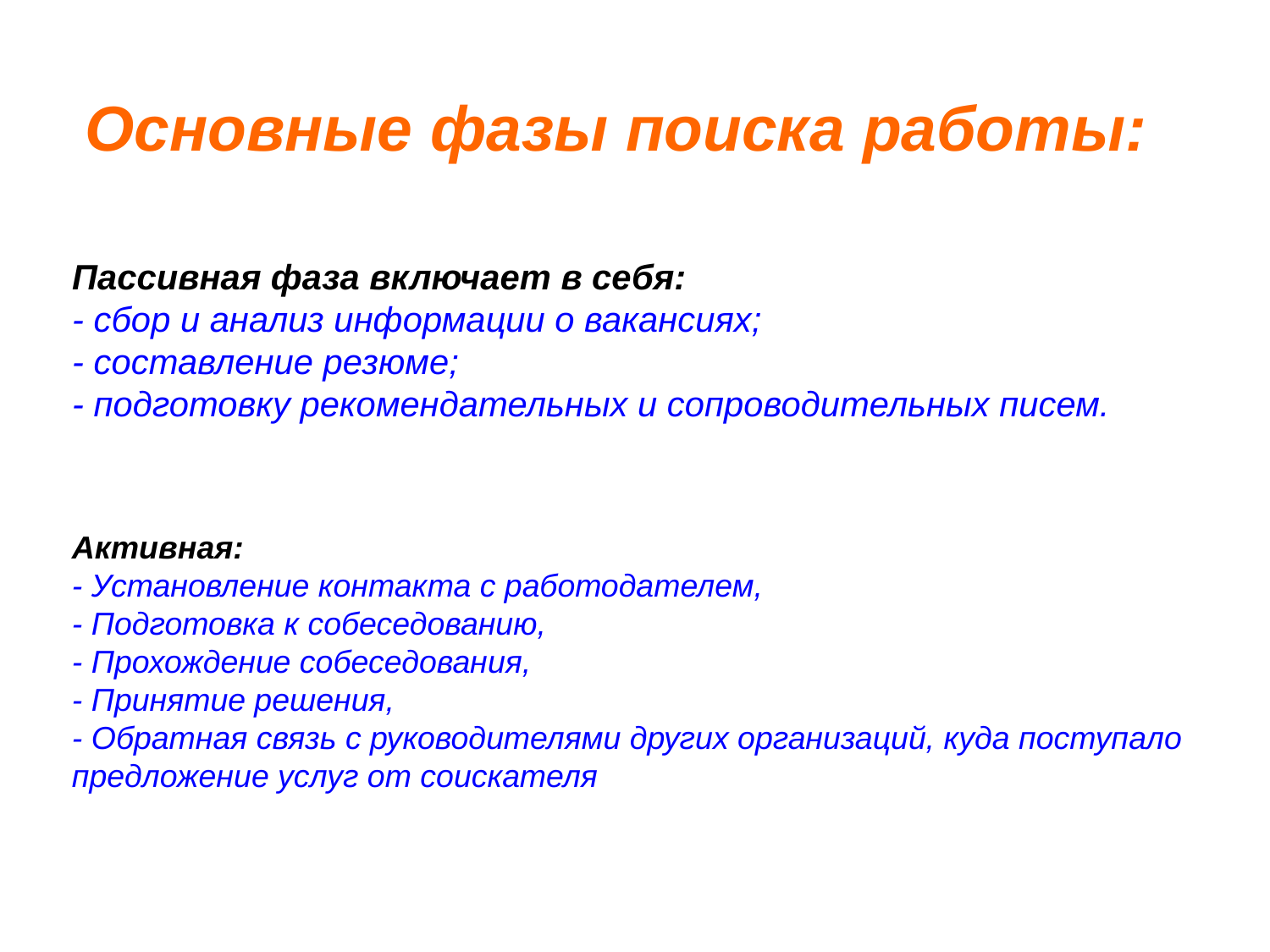

Основные фазы поиска работы:
Пассивная фаза включает в себя:
- сбор и анализ информации о вакансиях;
- составление резюме;
- подготовку рекомендательных и сопроводительных писем.
Активная:
- Установление контакта с работодателем,
- Подготовка к собеседованию,
- Прохождение собеседования,
- Принятие решения,
- Обратная связь с руководителями других организаций, куда поступало предложение услуг от соискателя